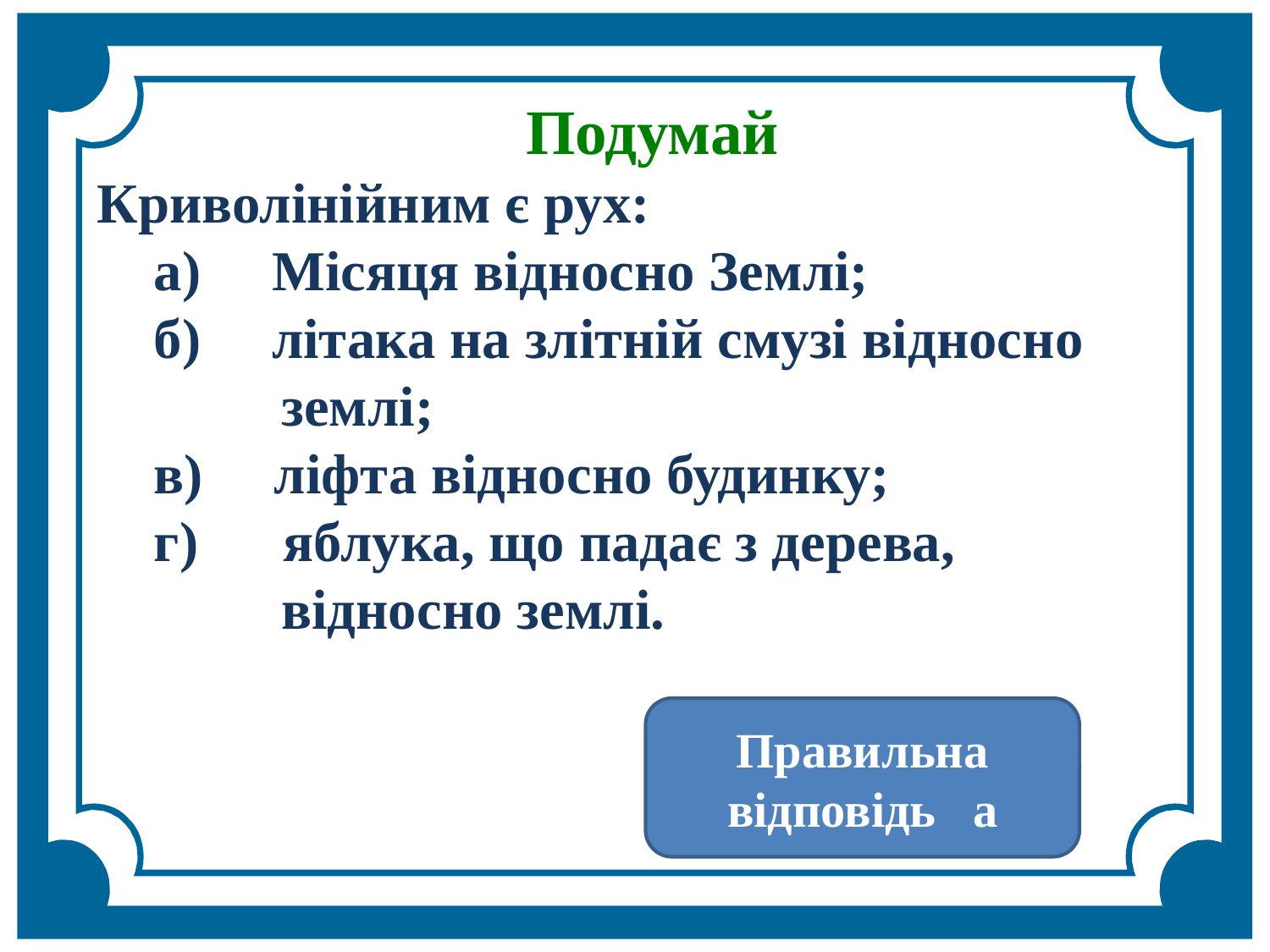

Подумай
Криволінійним є рух:
    а)     Місяця відносно Землі;
    б)     літака на злітній смузі відносно
             землі;
    в)     ліфта відносно будинку;
    г)      яблука, що падає з дерева,
             відносно землі.
Правильна відповідь   а